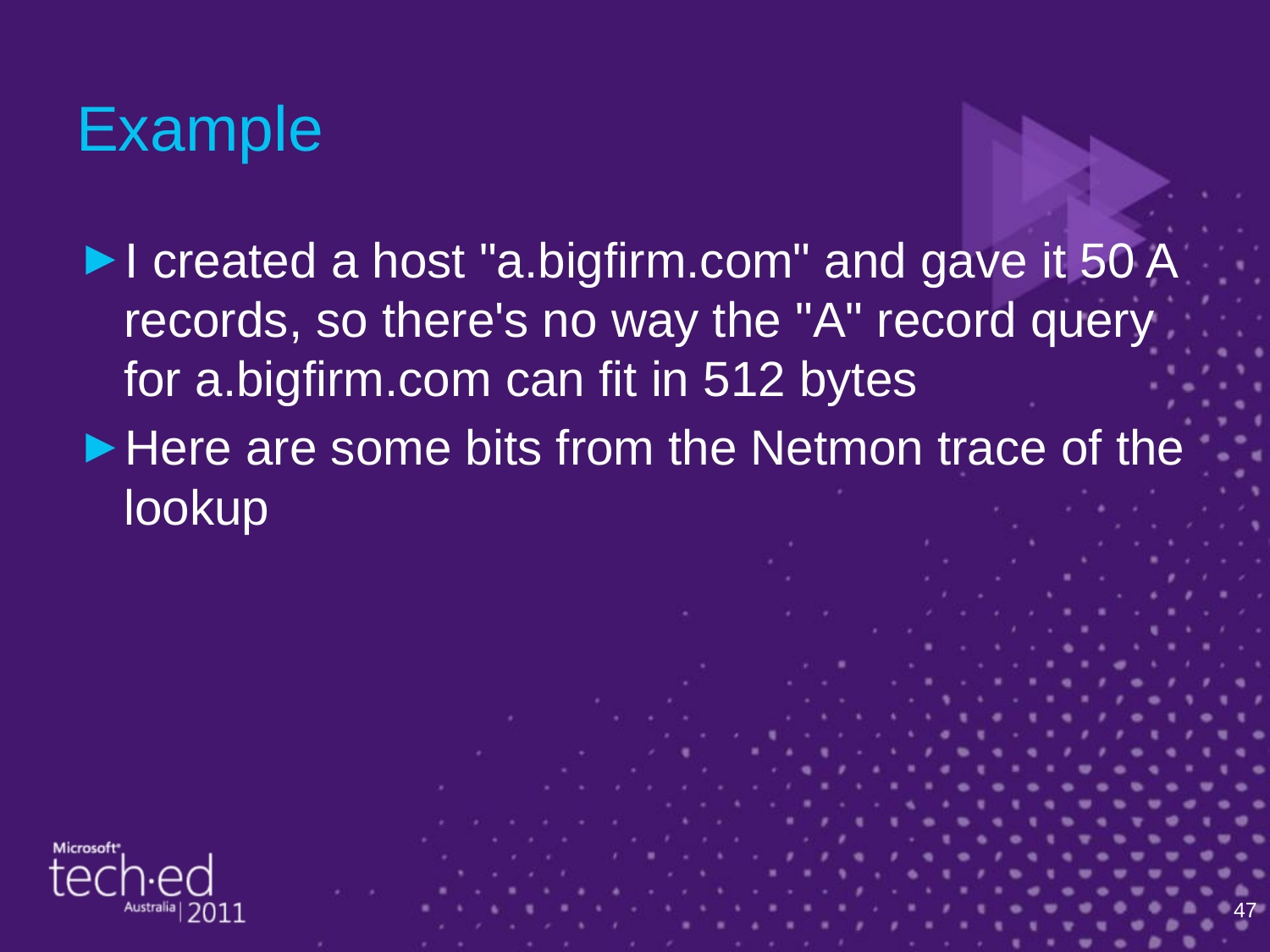

# Example
I created a host "a.bigfirm.com" and gave it 50 A records, so there's no way the "A" record query for a.bigfirm.com can fit in 512 bytes
Here are some bits from the Netmon trace of the lookup
47